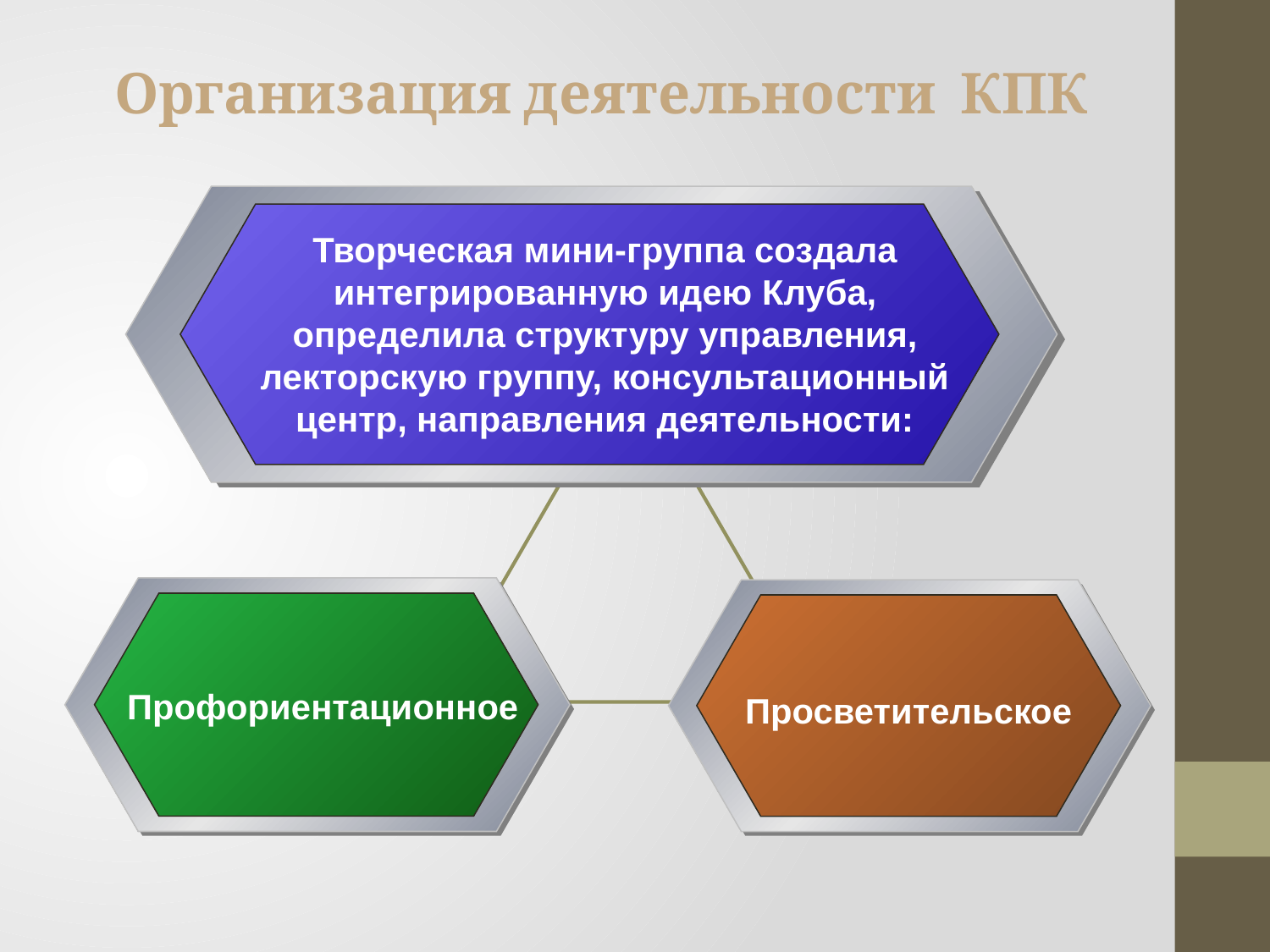

# Организация деятельности  КПК

Творческая мини-группа создала интегрированную идею Клуба, определила структуру управления, лекторскую группу, консультационный центр, направления деятельности:

Профориентационное
Просветительское